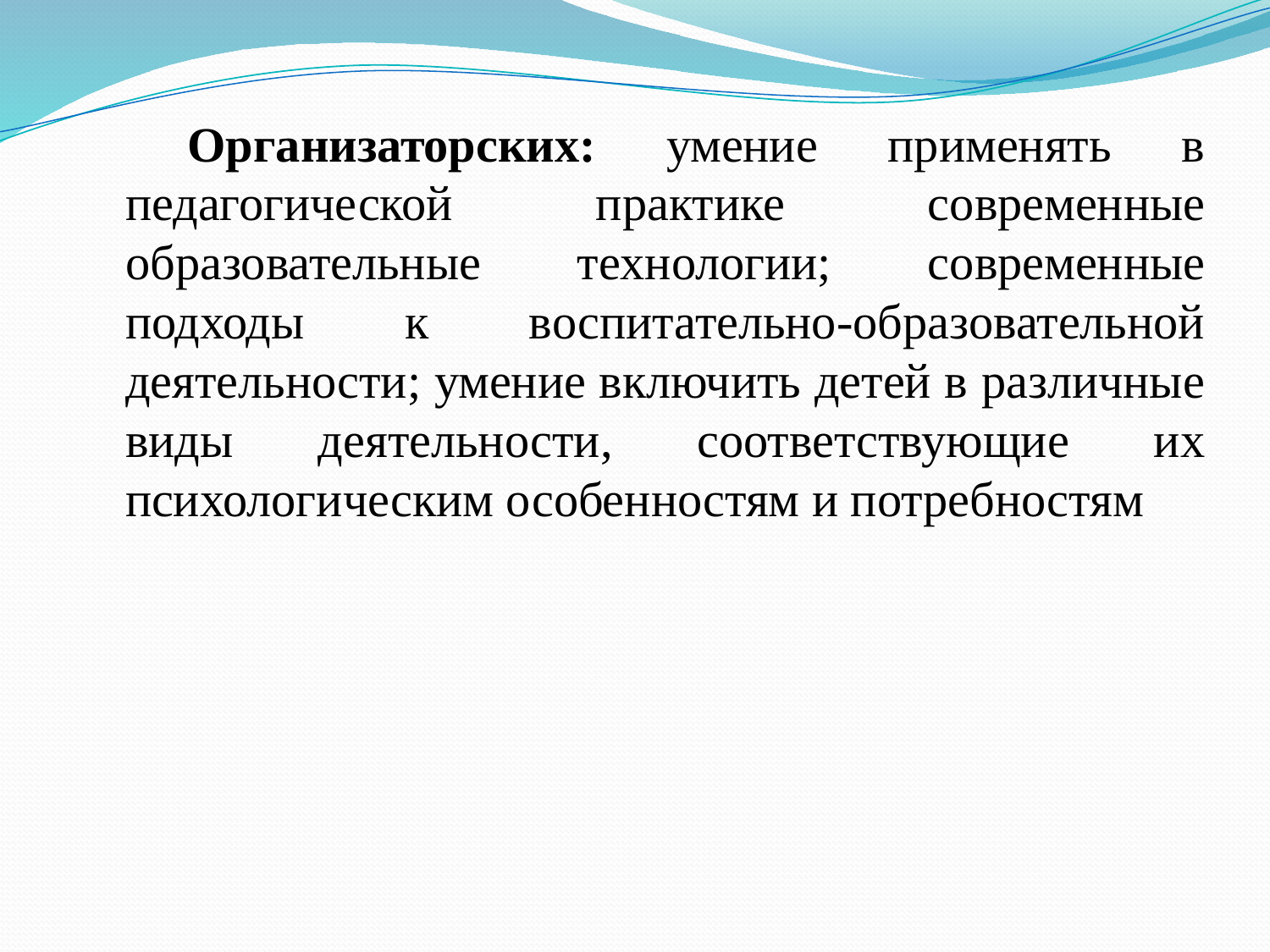

Организаторских: умение применять в педагогической практике современные образовательные технологии; современные подходы к воспитательно-образовательной деятельности; умение включить детей в различные виды деятельности, соответствующие их психологическим особенностям и потребностям